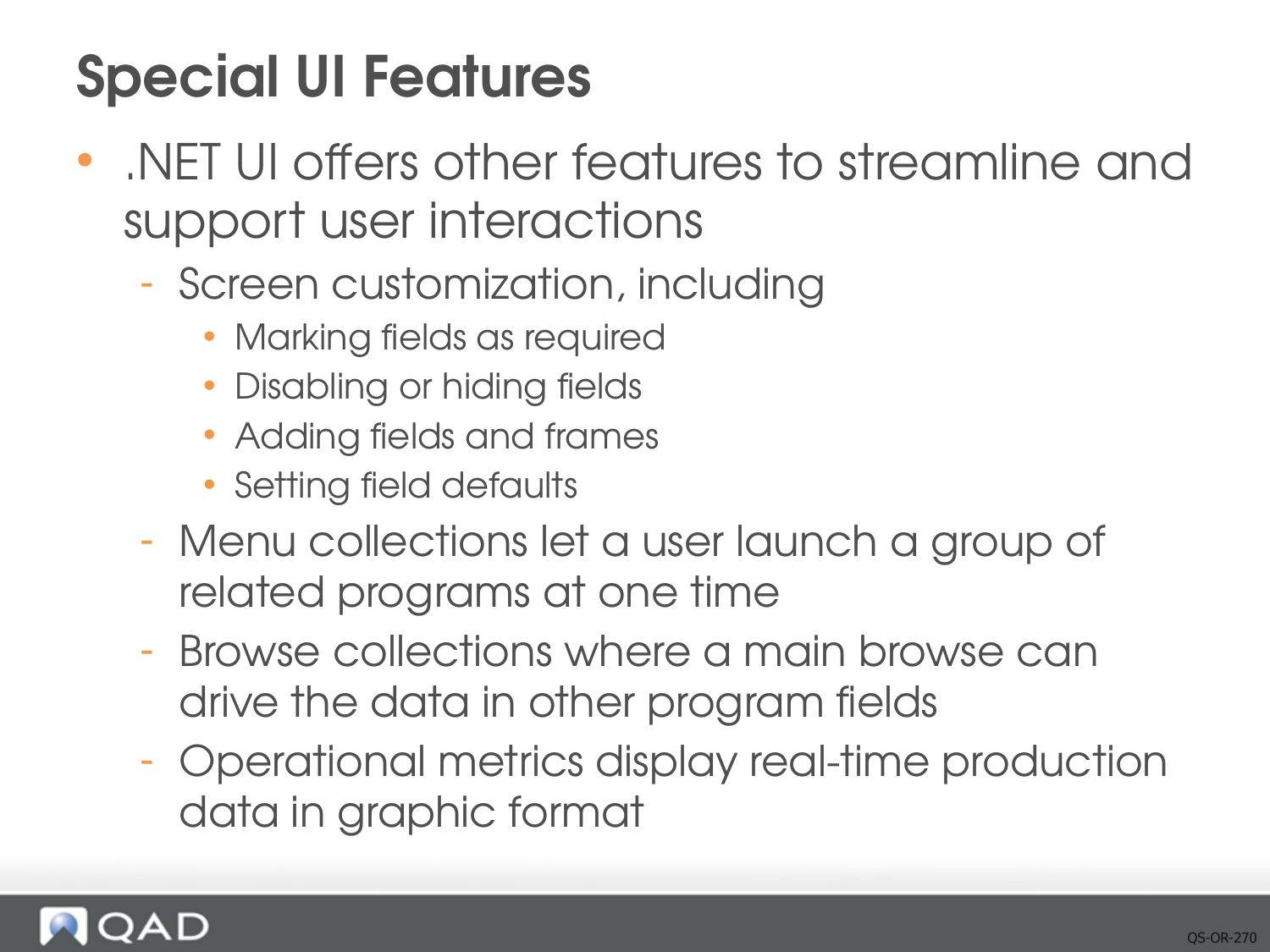

# Special UI Features
.NET UI offers other features to streamline and support user interactions
Screen customization, including
Marking fields as required
Disabling or hiding fields
Adding fields and frames
Setting field defaults
Menu collections let a user launch a group of related programs at one time
Browse collections where a main browse can drive the data in other program fields
Operational metrics display real-time production data in graphic format

QS-OR-270